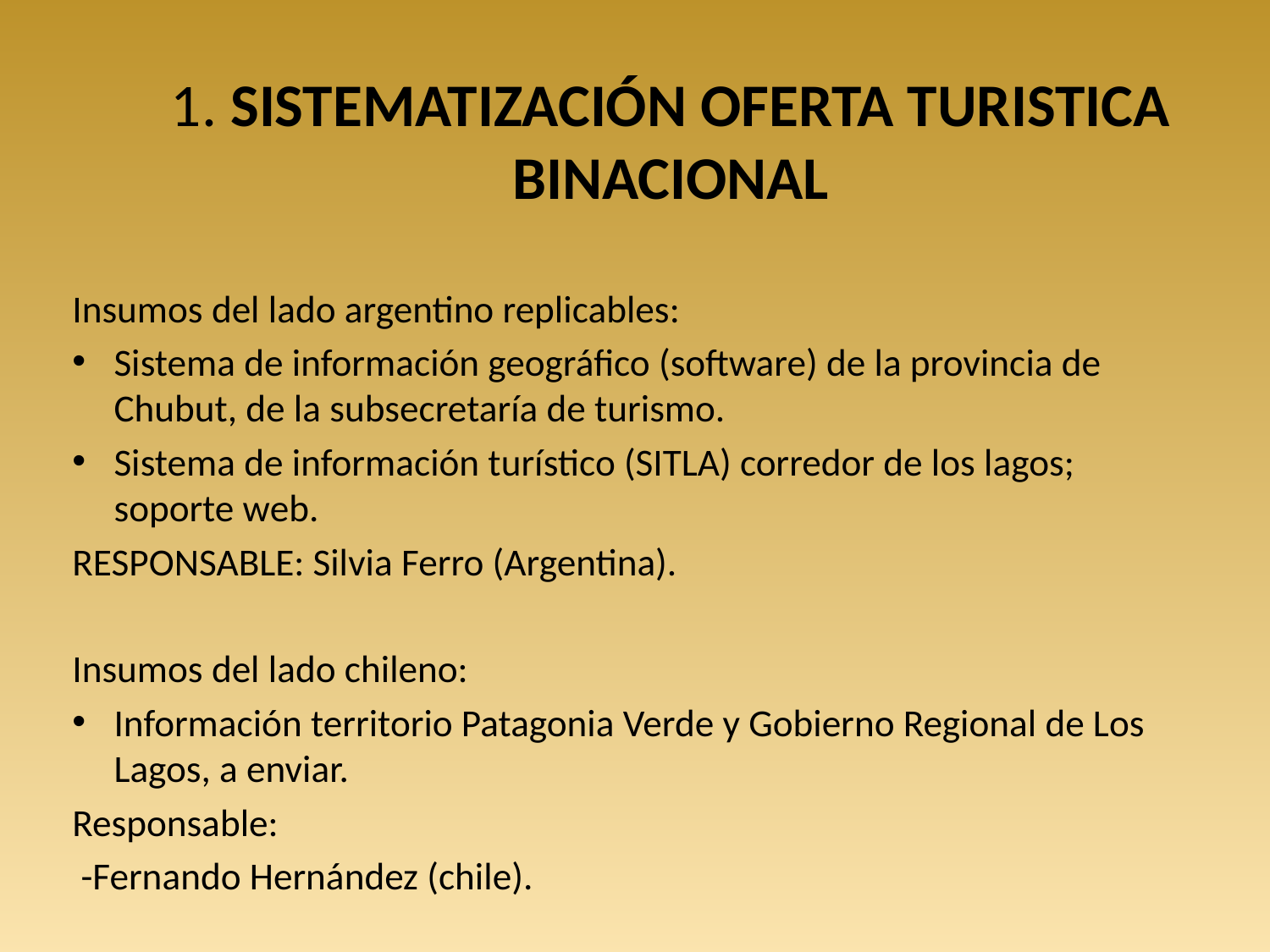

# 1. SISTEMATIZACIÓN OFERTA TURISTICA BINACIONAL
Insumos del lado argentino replicables:
Sistema de información geográfico (software) de la provincia de Chubut, de la subsecretaría de turismo.
Sistema de información turístico (SITLA) corredor de los lagos; soporte web.
RESPONSABLE: Silvia Ferro (Argentina).

Insumos del lado chileno:
Información territorio Patagonia Verde y Gobierno Regional de Los Lagos, a enviar.
Responsable:
 -Fernando Hernández (chile).